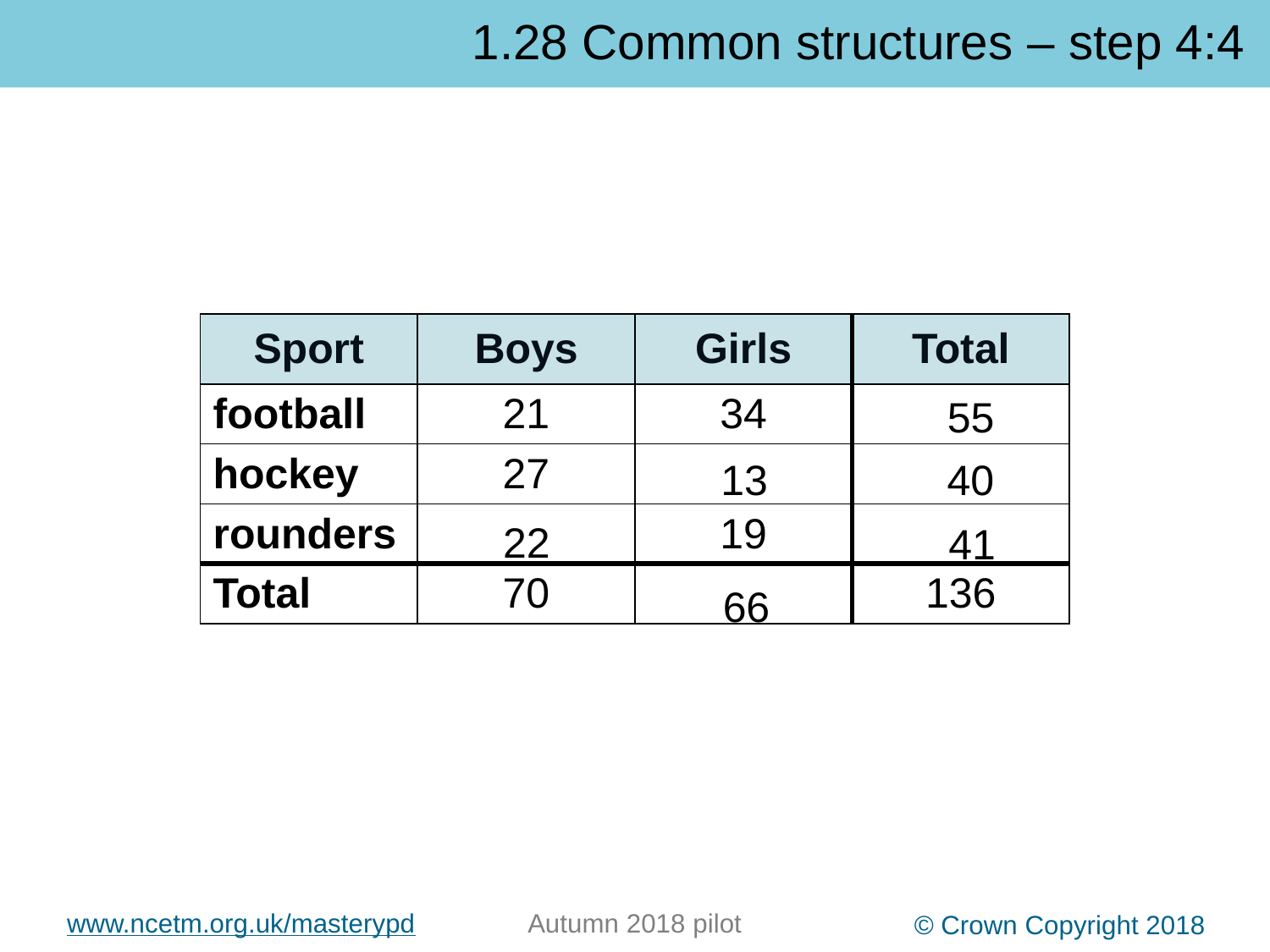

1.28 Common structures – step 4:4
| Sport | Boys | Girls | Total |
| --- | --- | --- | --- |
| football | 21 | 34 |  |
| hockey | 27 |  |  |
| rounders |  | 19 |  |
| Total | 70 |  | 136 |
55
13
40
22
41
66